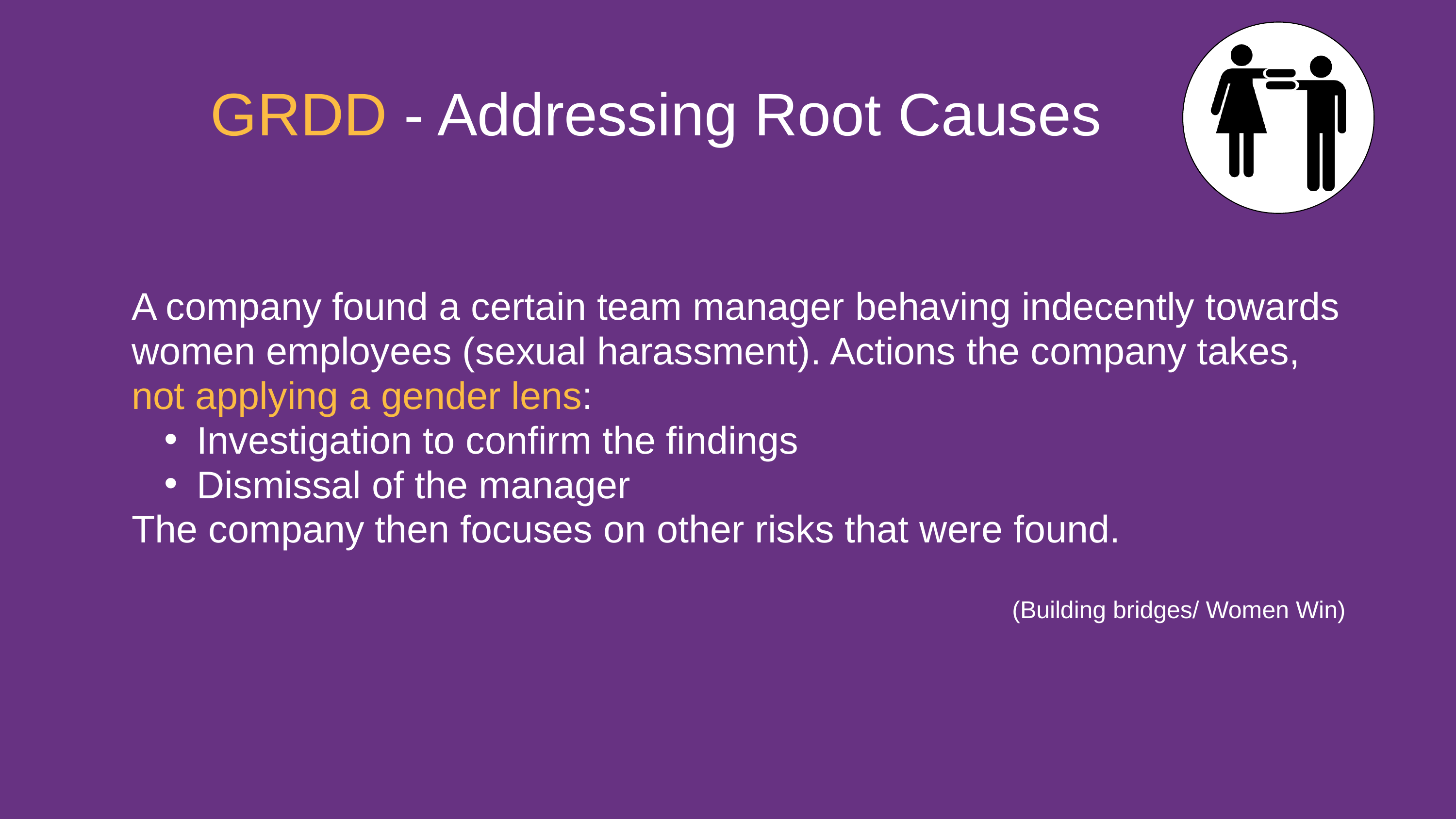

GRDD - Addressing Root Causes
A company found a certain team manager behaving indecently towards women employees (sexual harassment). Actions the company takes, not applying a gender lens:
Investigation to confirm the findings
Dismissal of the manager
The company then focuses on other risks that were found.

(Building bridges/ Women Win)